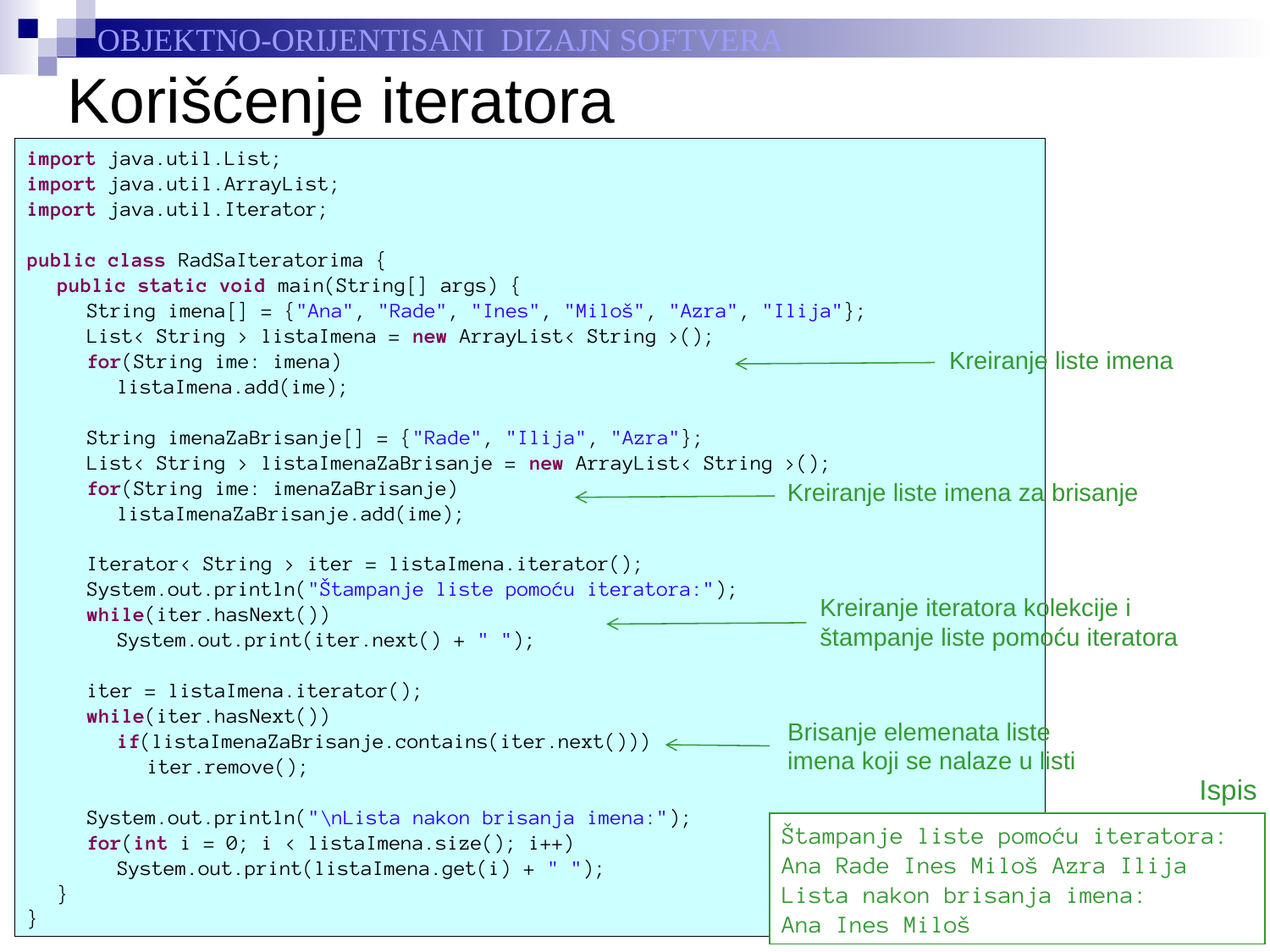

# Korišćenje iteratora
import java.util.List;
import java.util.ArrayList;
import java.util.Iterator;

public class RadSaIteratorima {
	public static void main(String[] args) {
		String imena[] = {"Ana", "Rade", "Ines", "Miloš", "Azra", "Ilija"};
		List< String > listaImena = new ArrayList< String >();
		for(String ime: imena)
			listaImena.add(ime);

		String imenaZaBrisanje[] = {"Rade", "Ilija", "Azra"};
		List< String > listaImenaZaBrisanje = new ArrayList< String >();
		for(String ime: imenaZaBrisanje)
			listaImenaZaBrisanje.add(ime);

		Iterator< String > iter = listaImena.iterator();
		System.out.println("Štampanje liste pomoću iteratora:");
		while(iter.hasNext())
			System.out.print(iter.next() + " ");

		iter = listaImena.iterator();
		while(iter.hasNext())
			if(listaImenaZaBrisanje.contains(iter.next()))
				iter.remove();

		System.out.println("\nLista nakon brisanja imena:");
		for(int i = 0; i < listaImena.size(); i++)
			System.out.print(listaImena.get(i) + " ");
	}
}
Kreiranje liste imena
Kreiranje liste imena za brisanje
Kreiranje iteratora kolekcije i štampanje liste pomoću iteratora
Brisanje elemenata liste imena koji se nalaze u listi
Ispis
Štampanje liste pomoću iteratora:
Ana Rade Ines Miloš Azra Ilija
Lista nakon brisanja imena:
Ana Ines Miloš
27